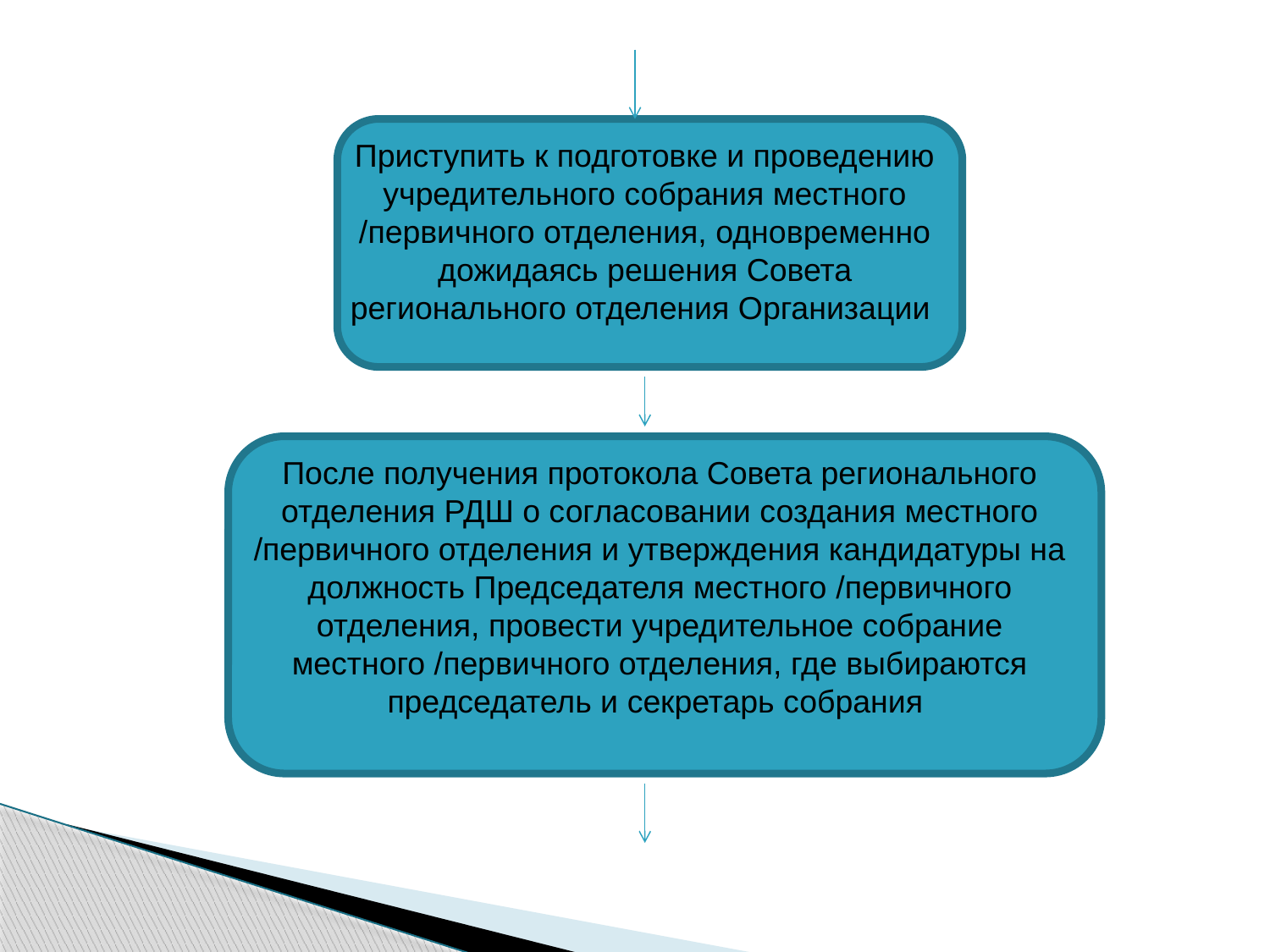

Приступить к подготовке и проведению учредительного собрания местного /первичного отделения, одновременно дожидаясь решения Совета регионального отделения Организации

После получения протокола Совета регионального отделения РДШ о согласовании создания местного /первичного отделения и утверждения кандидатуры на должность Председателя местного /первичного отделения, провести учредительное собрание местного /первичного отделения, где выбираются председатель и секретарь собрания